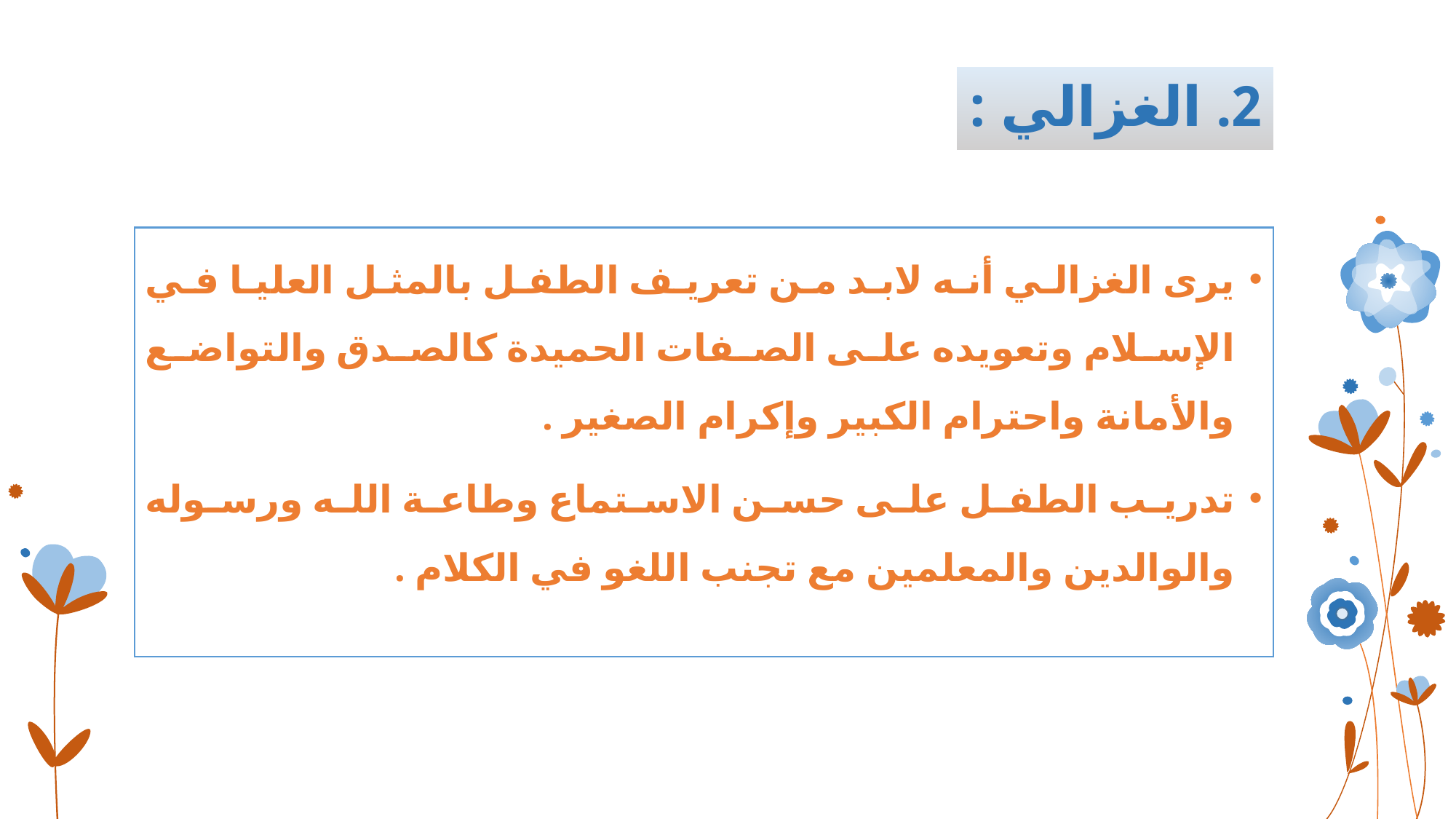

# 2. الغزالي :
يرى الغزالي أنه لابد من تعريف الطفل بالمثل العليا في الإسلام وتعويده على الصفات الحميدة كالصدق والتواضع والأمانة واحترام الكبير وإكرام الصغير .
تدريب الطفل على حسن الاستماع وطاعة الله ورسوله والوالدين والمعلمين مع تجنب اللغو في الكلام .